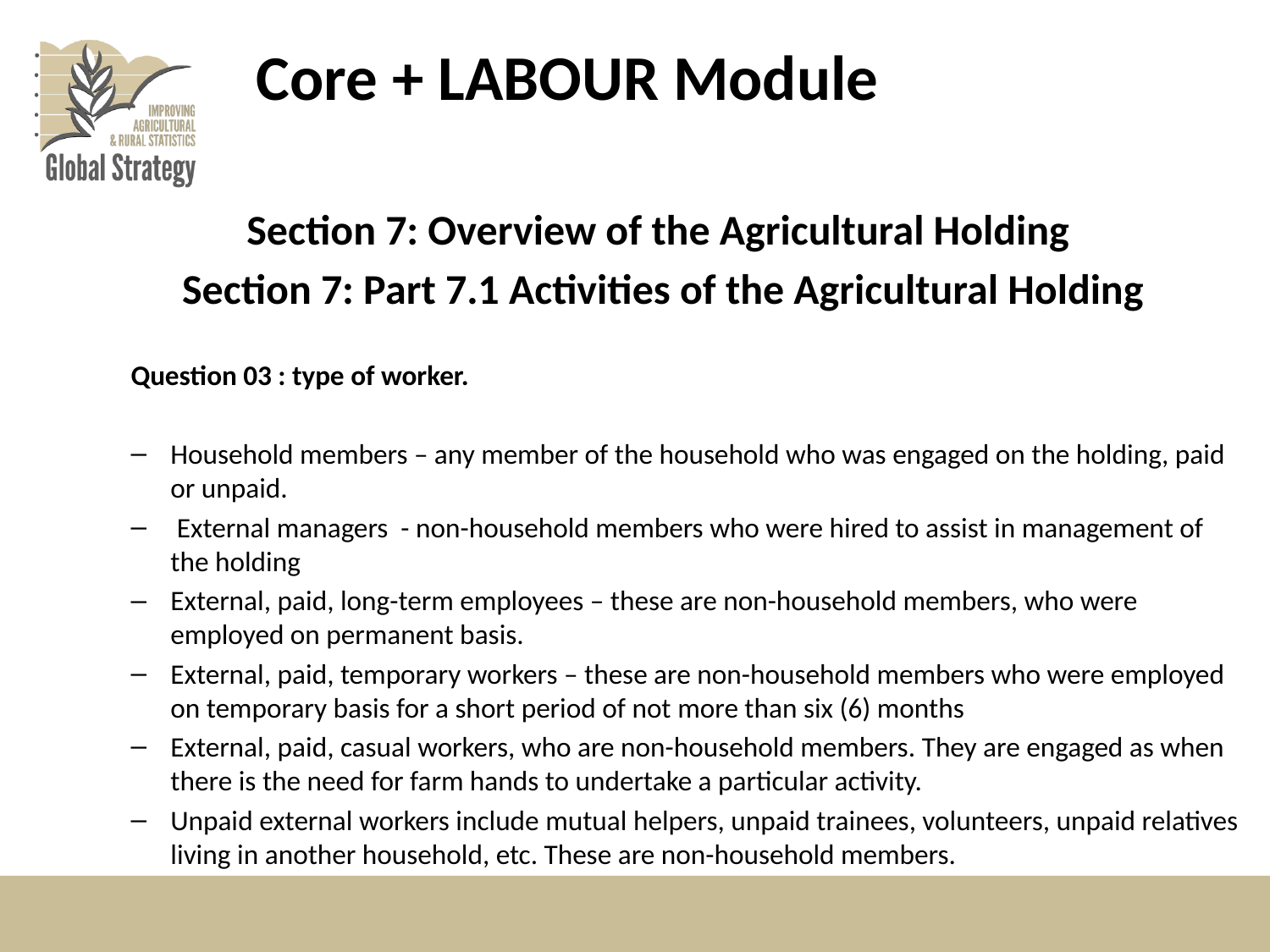

#
Core + LABOUR Module
Section 7: Overview of the Agricultural Holding
Section 7: Part 7.1 Activities of the Agricultural Holding

Question 03 : type of worker.

Household members – any member of the household who was engaged on the holding, paid or unpaid.
 External managers  - non-household members who were hired to assist in management of the holding
External, paid, long-term employees – these are non-household members, who were employed on permanent basis.
External, paid, temporary workers – these are non-household members who were employed on temporary basis for a short period of not more than six (6) months
External, paid, casual workers, who are non-household members. They are engaged as when there is the need for farm hands to undertake a particular activity.
Unpaid external workers include mutual helpers, unpaid trainees, volunteers, unpaid relatives living in another household, etc. These are non-household members.